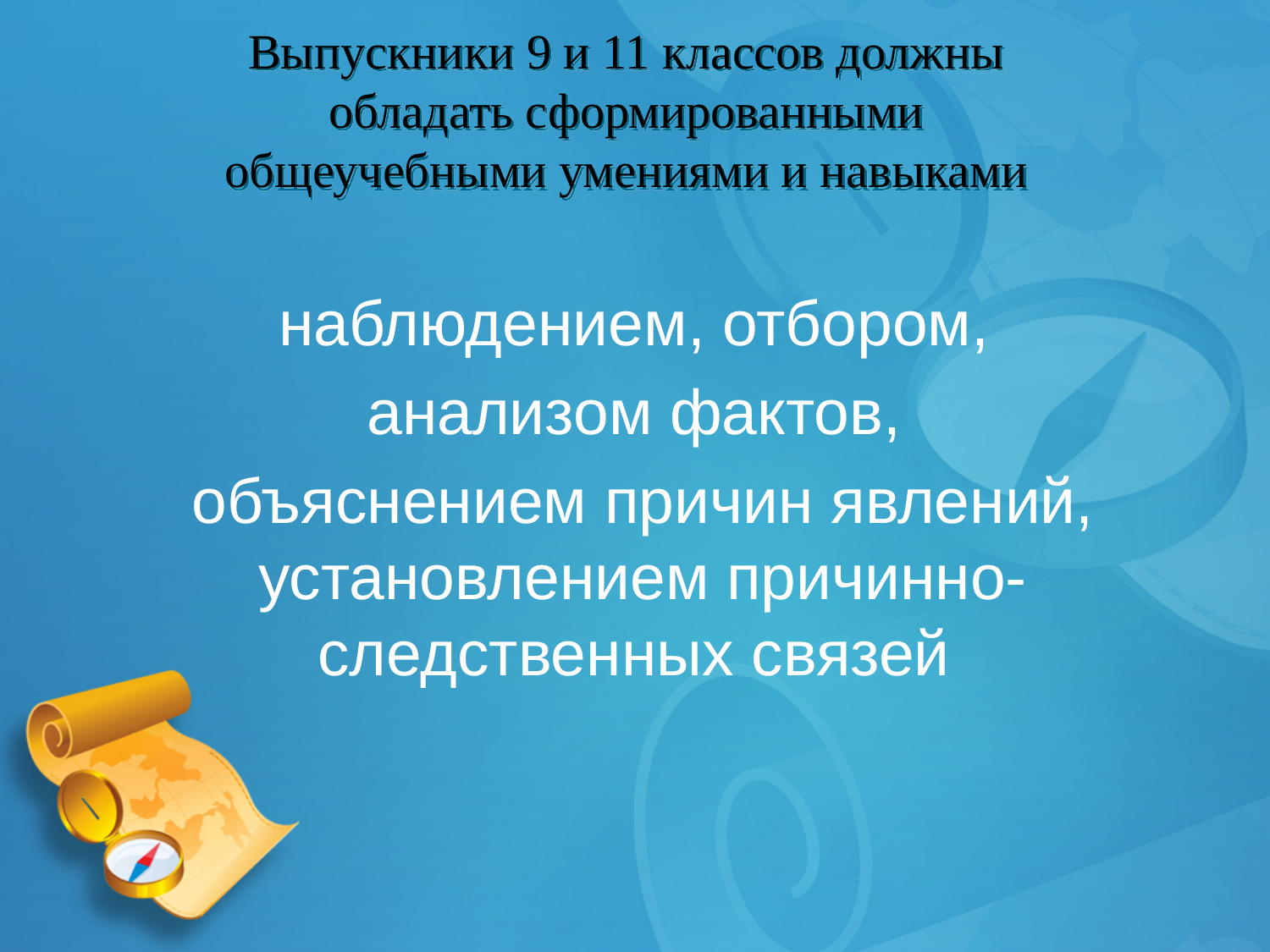

# Выпускники 9 и 11 классов должны обладать сформированными общеучебными умениями и навыками
наблюдением, отбором,
анализом фактов,
объяснением причин явлений, установлением причинно-следственных связей